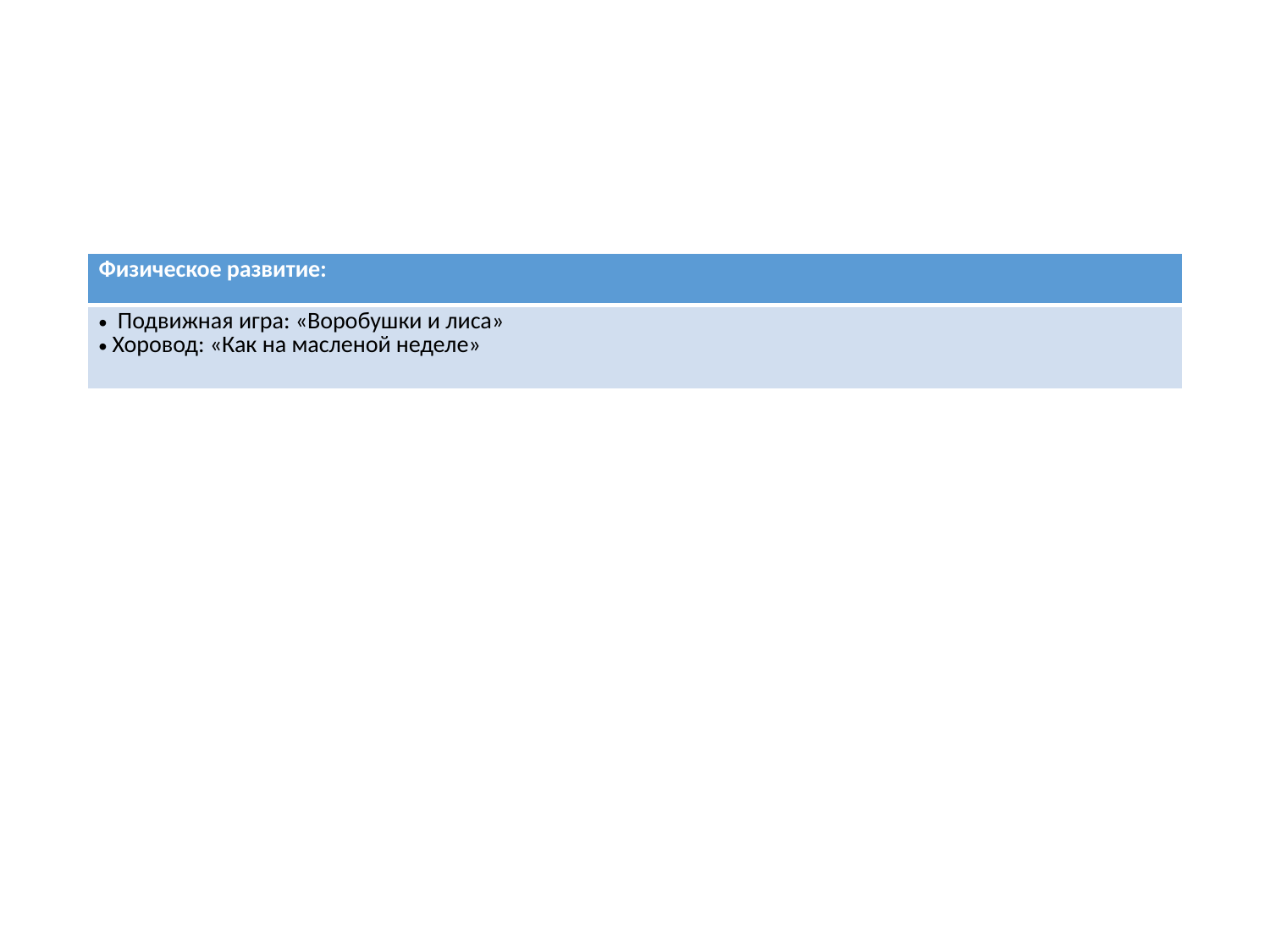

#
| Физическое развитие: |
| --- |
| Подвижная игра: «Воробушки и лиса» Хоровод: «Как на масленой неделе» |